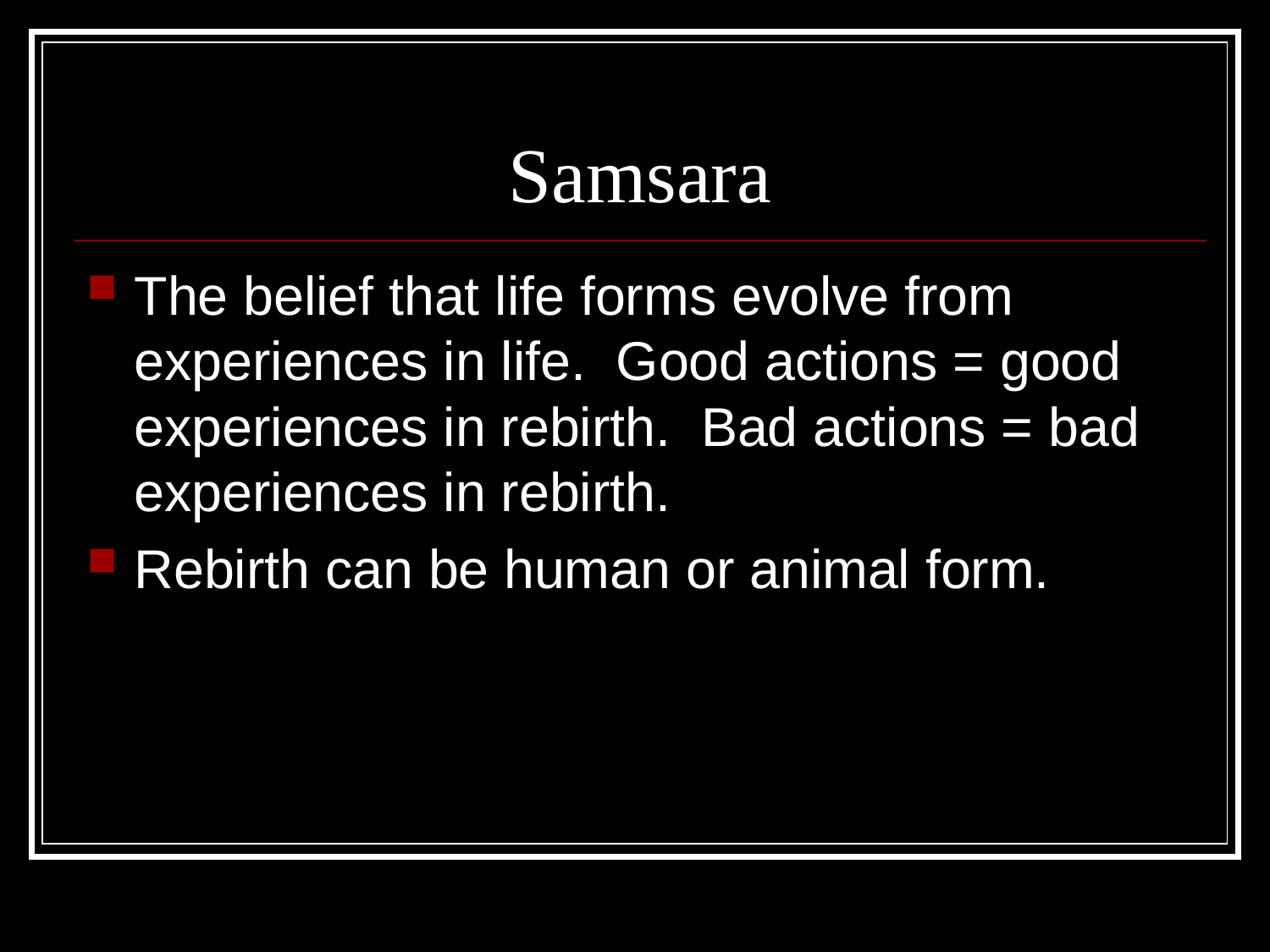

# Samsara
The belief that life forms evolve from experiences in life.  Good actions = good experiences in rebirth.  Bad actions = bad experiences in rebirth.
Rebirth can be human or animal form.